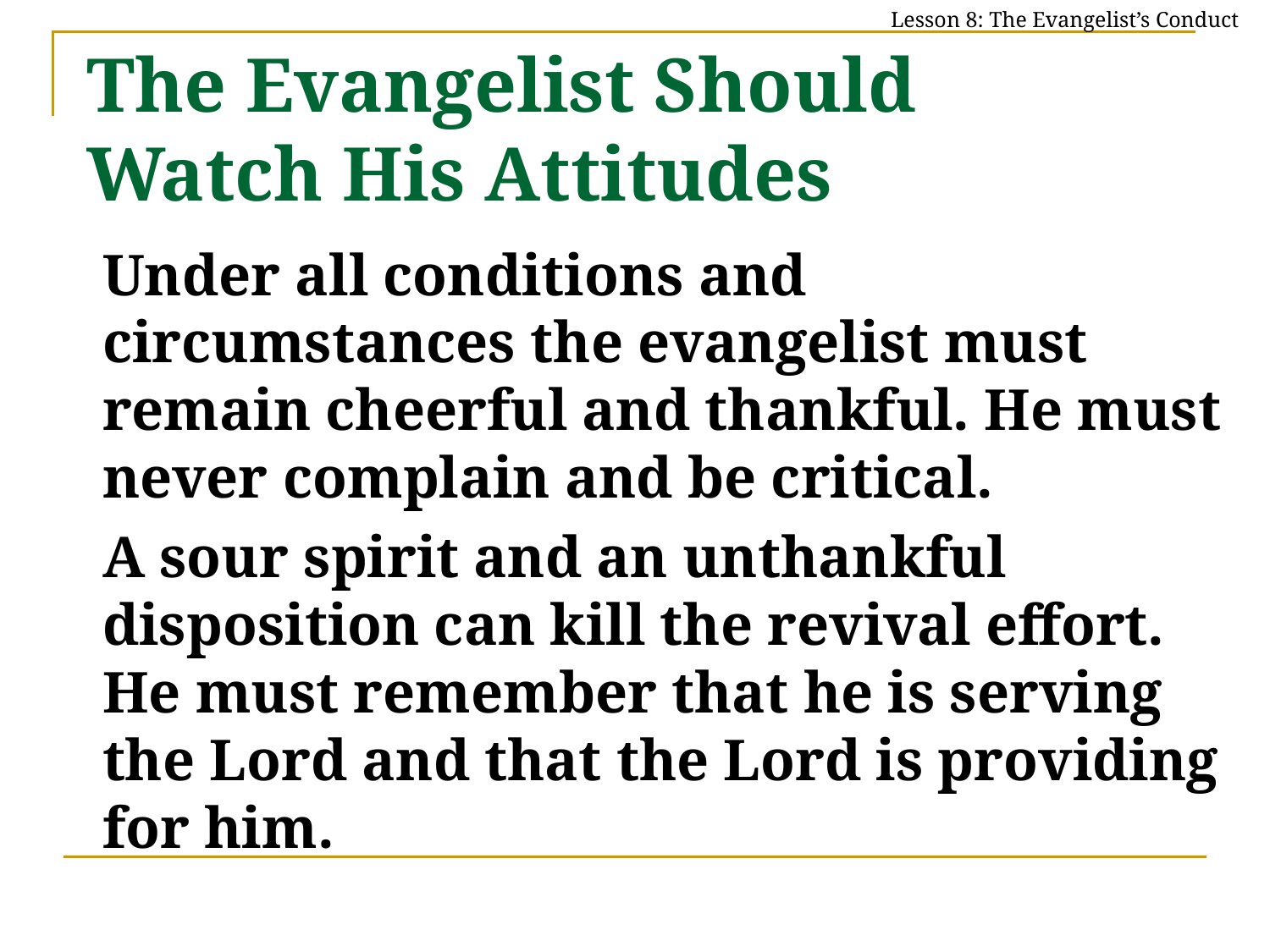

Lesson 8: The Evangelist’s Conduct
# The Evangelist Should Watch His Attitudes
	Under all conditions and circumstances the evangelist must remain cheerful and thankful. He must never complain and be critical.
	A sour spirit and an unthankful disposition can kill the revival effort. He must remember that he is serving the Lord and that the Lord is providing for him.